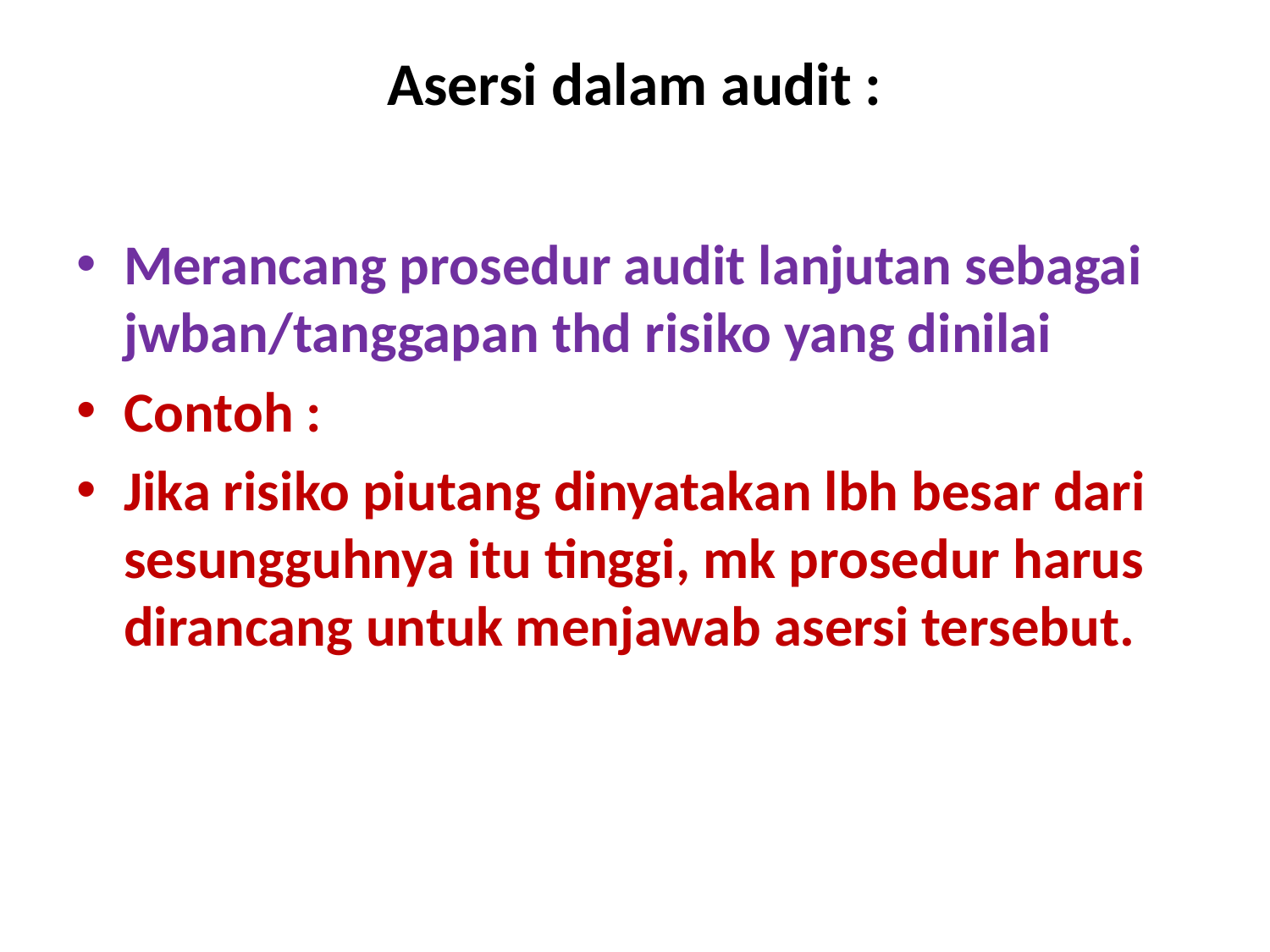

# Asersi dalam audit :
Merancang prosedur audit lanjutan sebagai jwban/tanggapan thd risiko yang dinilai
Contoh :
Jika risiko piutang dinyatakan lbh besar dari sesungguhnya itu tinggi, mk prosedur harus dirancang untuk menjawab asersi tersebut.